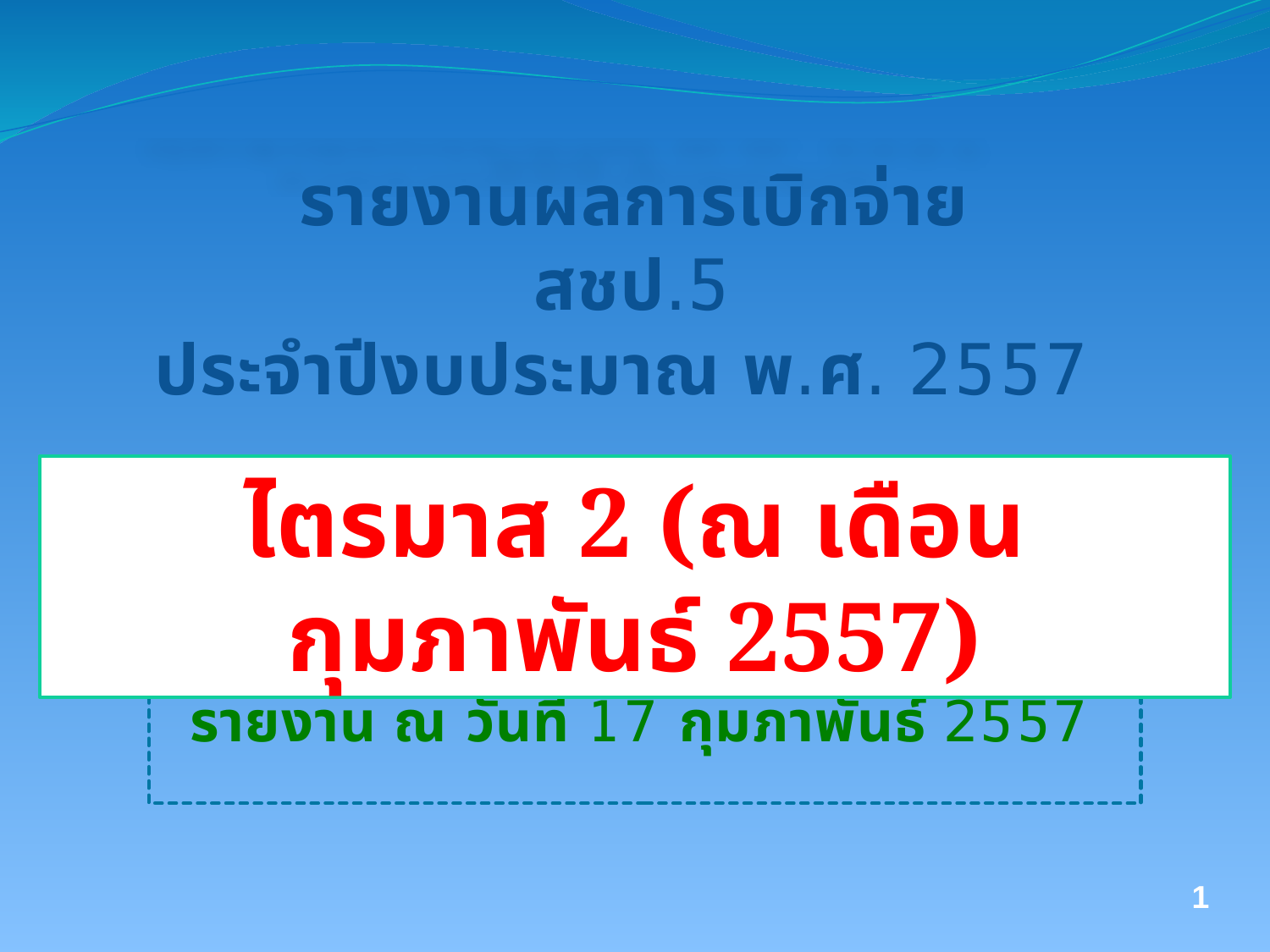

รายงานผลการเบิกจ่าย
สชป.5
ประจำปีงบประมาณ พ.ศ. 2557
ไตรมาส 2 (ณ เดือนกุมภาพันธ์ 2557)
รายงาน ณ วันที่ 17 กุมภาพันธ์ 2557